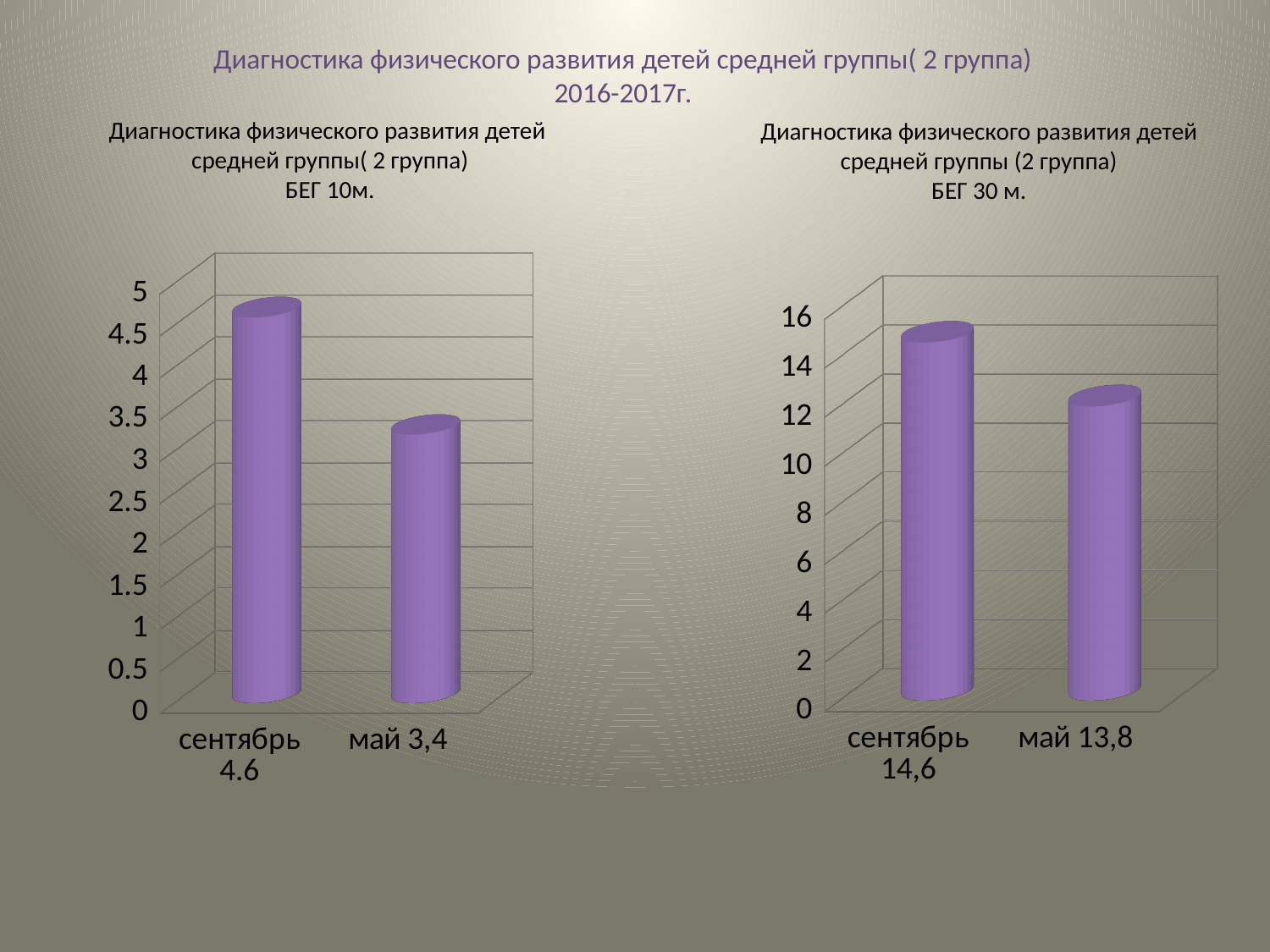

# Диагностика физического развития детей средней группы( 2 группа) 2016-2017г.
Диагностика физического развития детей средней группы (2 группа)
БЕГ 30 м.
Диагностика физического развития детей
средней группы( 2 группа)
БЕГ 10м.

[unsupported chart]

[unsupported chart]